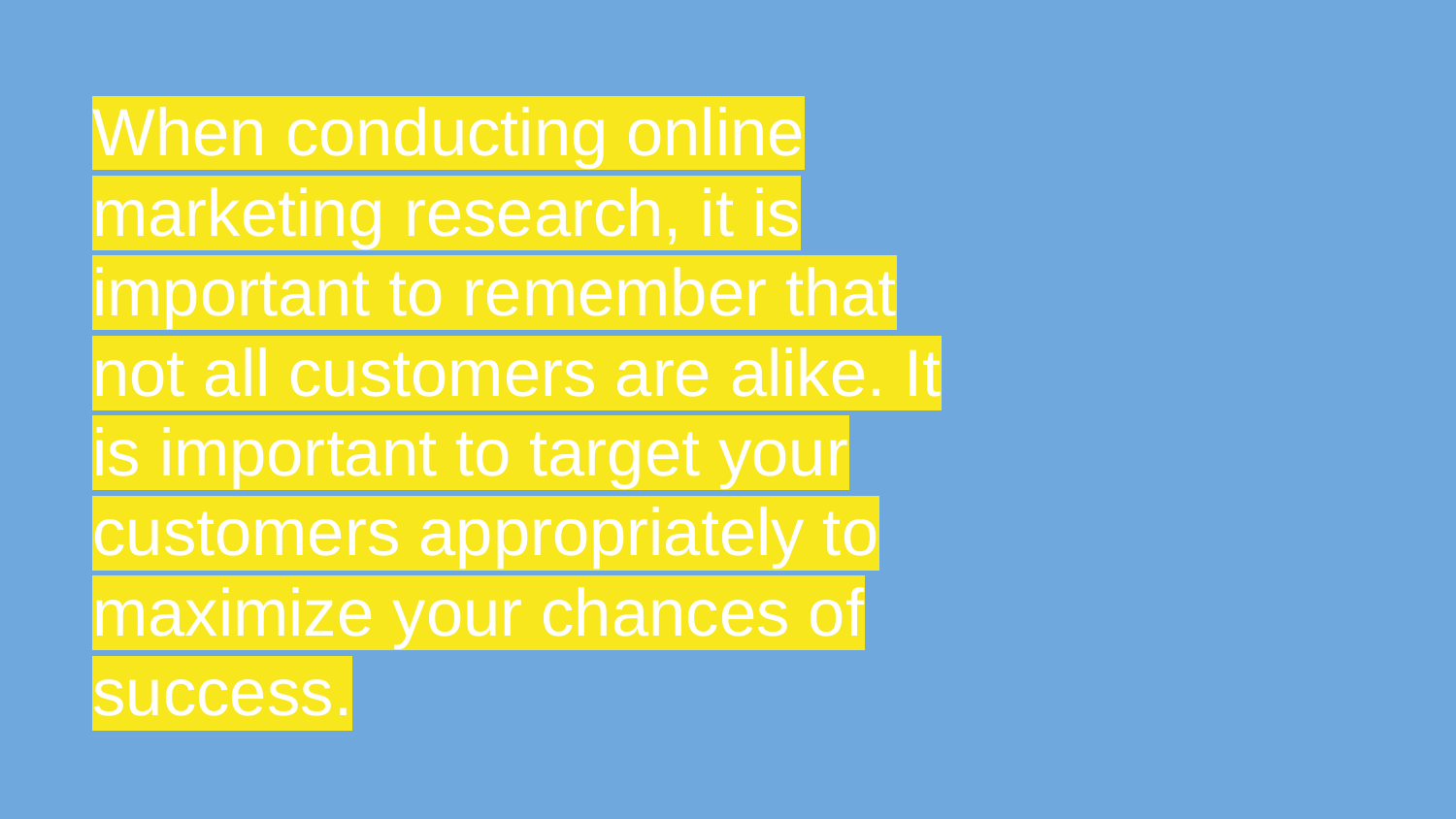

# When conducting online marketing research, it is important to remember that not all customers are alike. It is important to target your customers appropriately to maximize your chances of success.